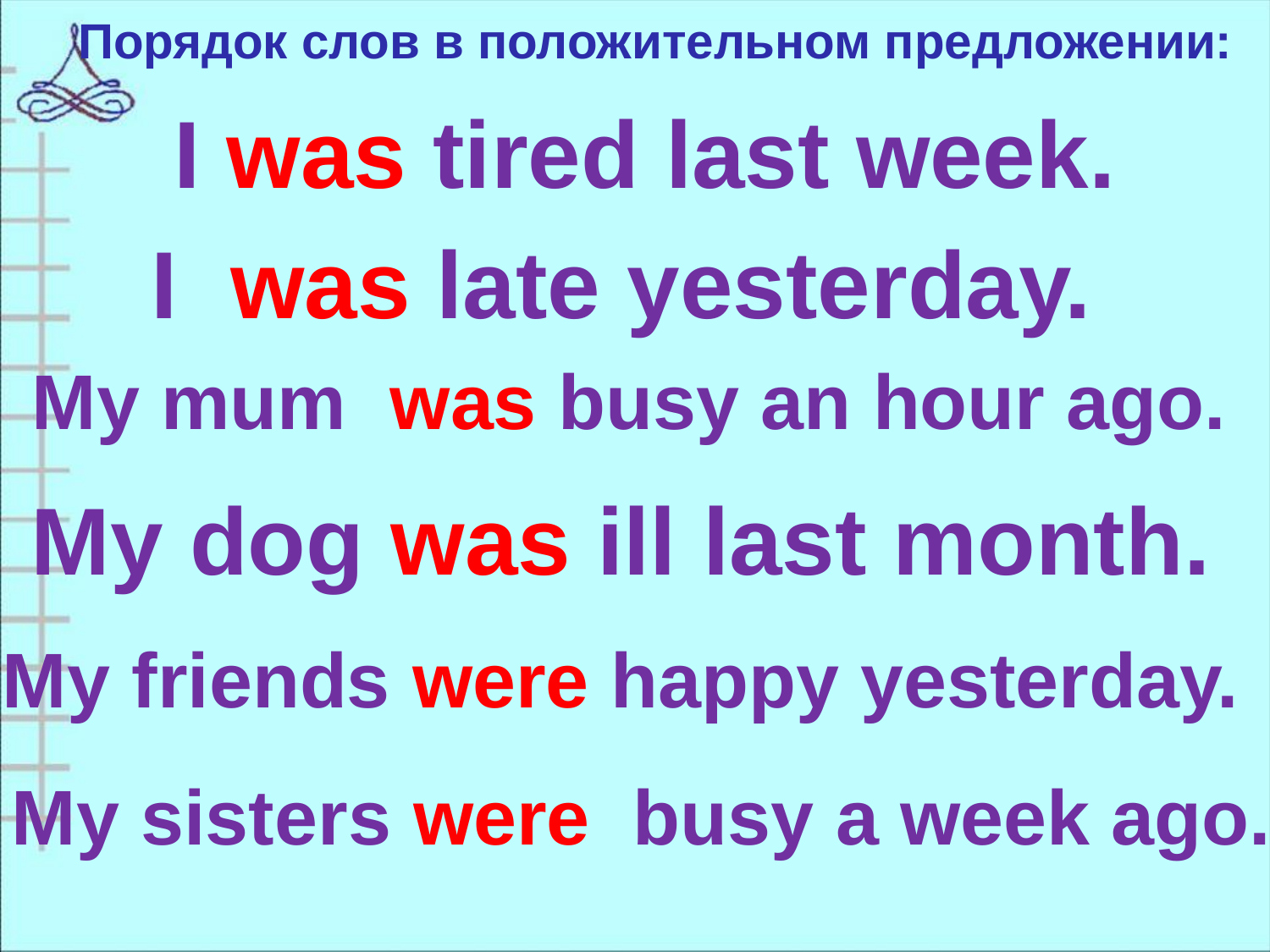

Порядок слов в положительном предложении:
I was tired last week.
I  was late yesterday.
My mum  was busy an hour ago.
My dog was ill last month.
My friends were happy yesterday.
My sisters were  busy a week ago.